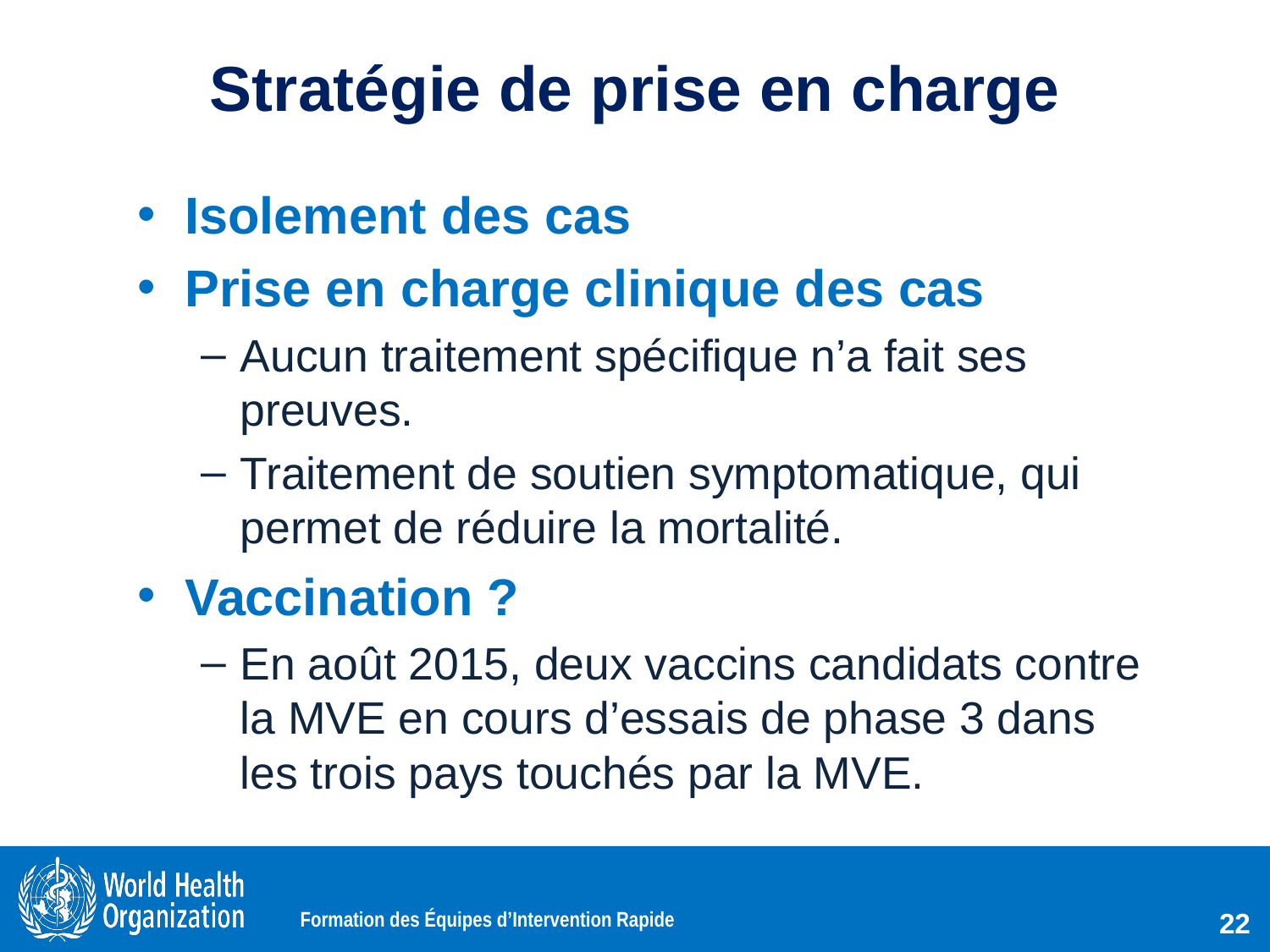

# Stratégie de prise en charge
Isolement des cas
Prise en charge clinique des cas
Aucun traitement spécifique n’a fait ses preuves.
Traitement de soutien symptomatique, qui permet de réduire la mortalité.
Vaccination ?
En août 2015, deux vaccins candidats contre la MVE en cours d’essais de phase 3 dans les trois pays touchés par la MVE.